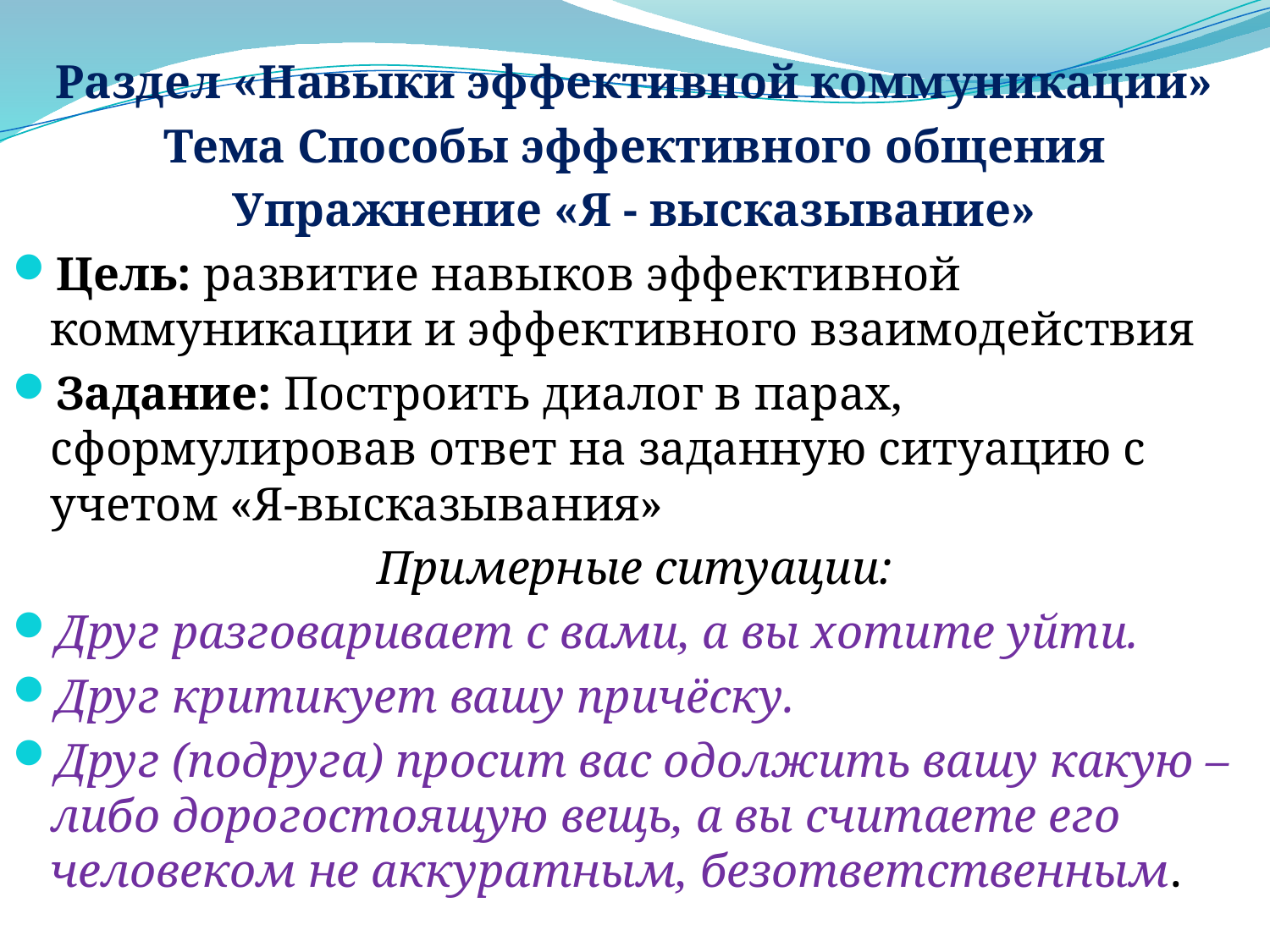

Раздел «Навыки эффективной коммуникации»
Тема Способы эффективного общения
Упражнение «Я - высказывание»
Цель: развитие навыков эффективной коммуникации и эффективного взаимодействия
Задание: Построить диалог в парах, сформулировав ответ на заданную ситуацию с учетом «Я-высказывания»
Примерные ситуации:
Друг разговаривает с вами, а вы хотите уйти.
Друг критикует вашу причёску.
Друг (подруга) просит вас одолжить вашу какую – либо дорогостоящую вещь, а вы считаете его человеком не аккуратным, безответственным.